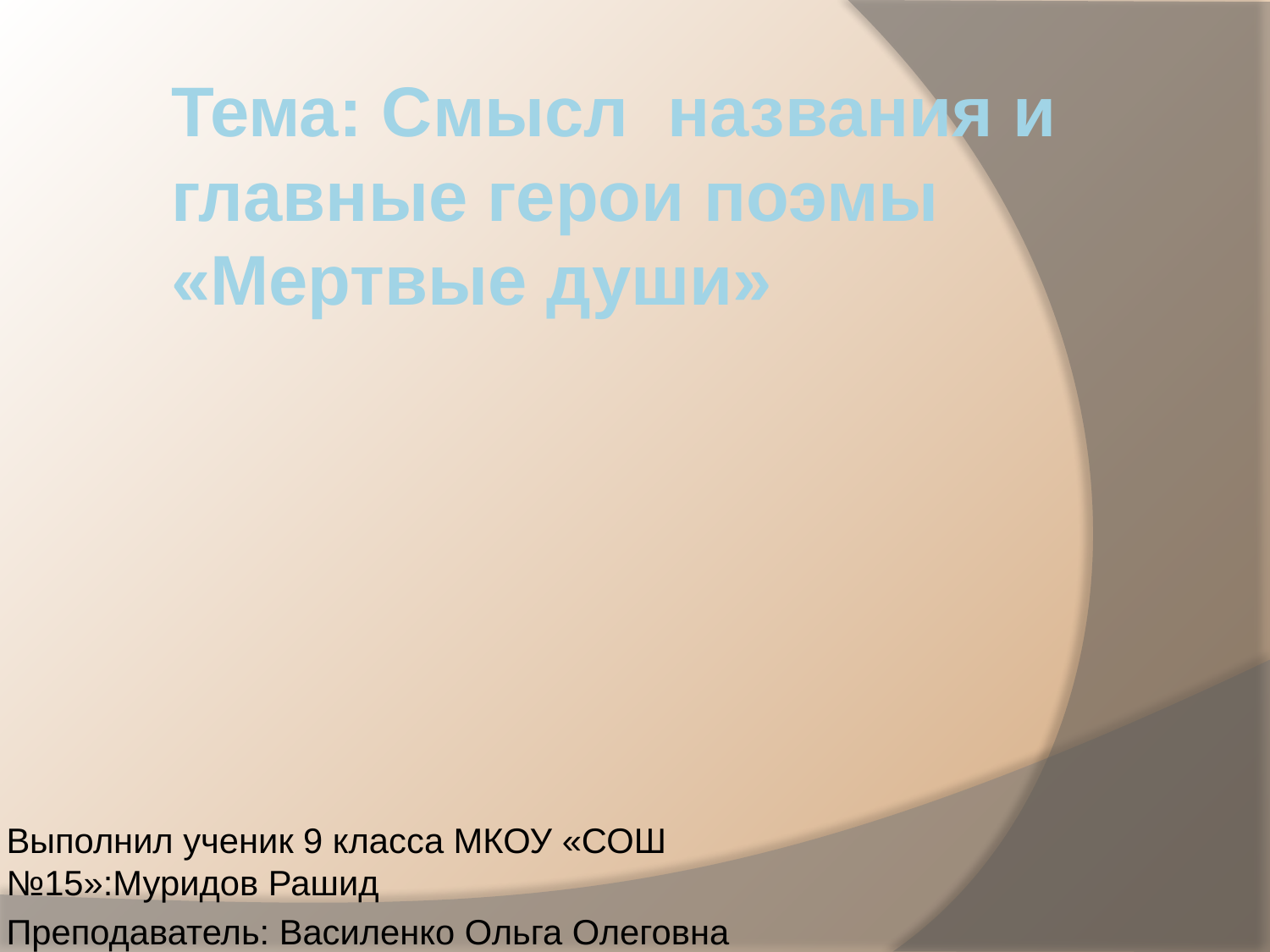

# Тема: Смысл  названия и главные герои поэмы «Мертвые души»
Выполнил ученик 9 класса МКОУ «СОШ №15»:Муридов Рашид
Преподаватель: Василенко Ольга Олеговна